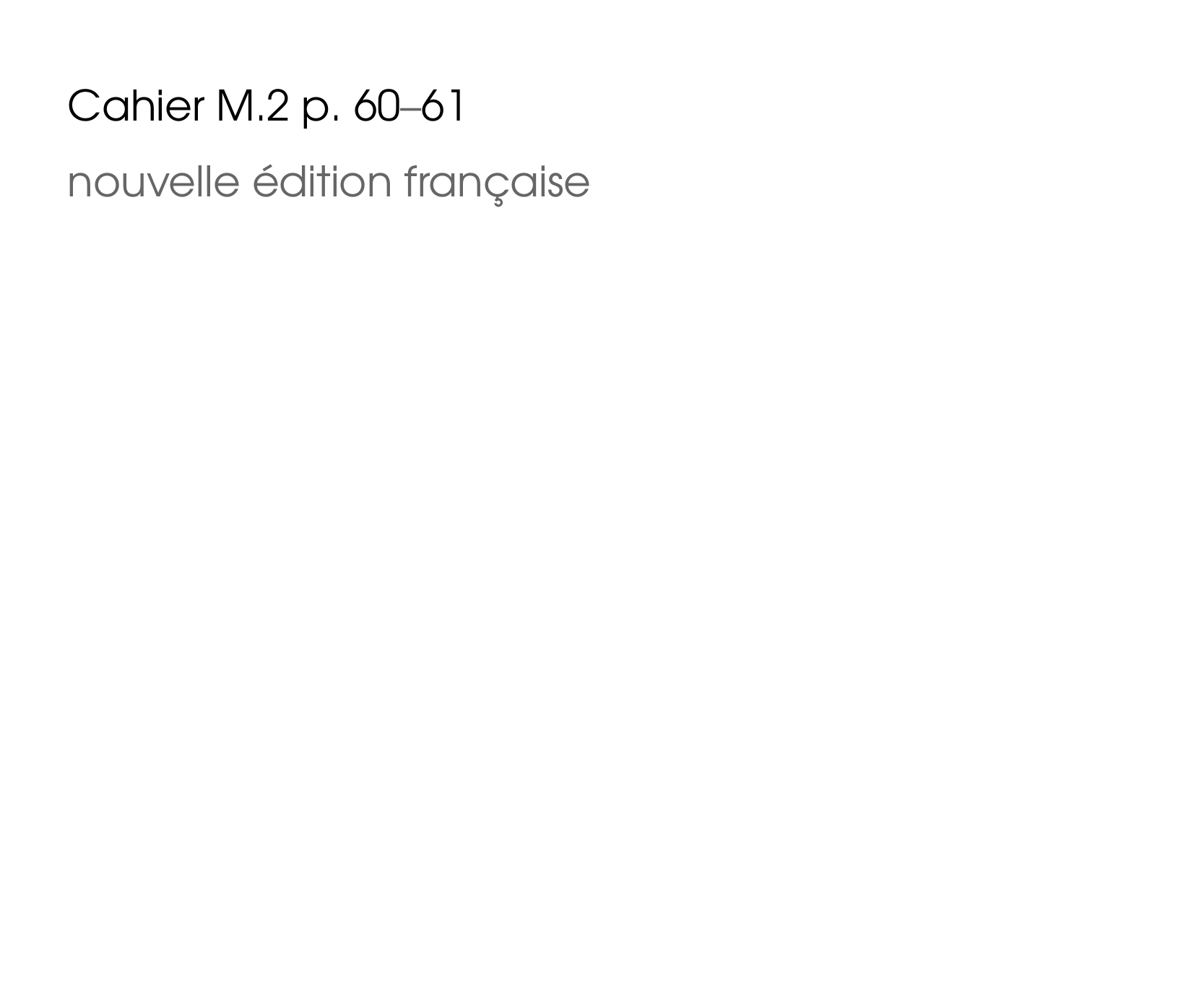

Cahier M.2 p. 60–61
nouvelle édition française